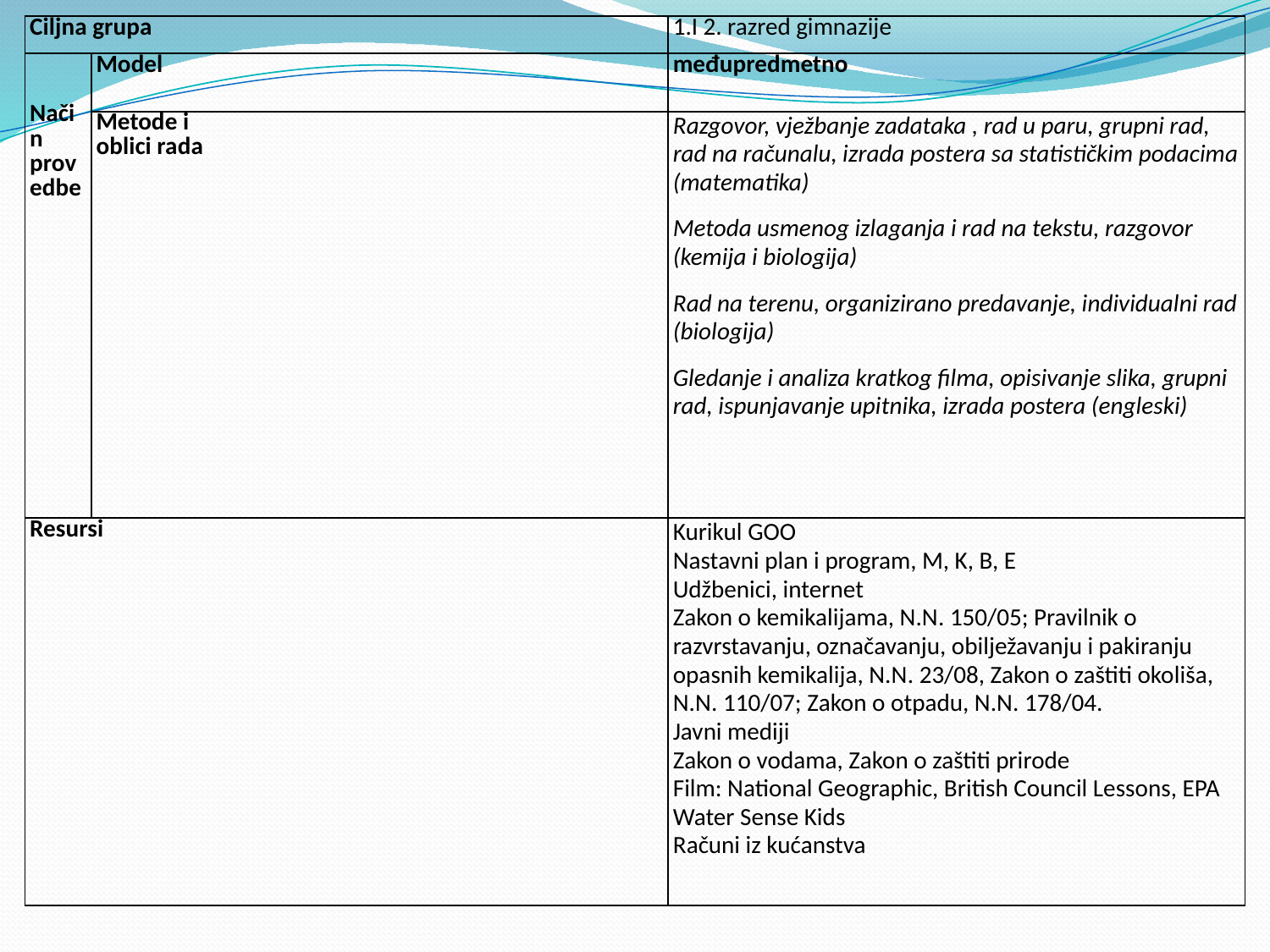

| Ciljna grupa |  | 1.I 2. razred gimnazije |
| --- | --- | --- |
| Način provedbe | Model | međupredmetno |
|  | Metode i oblici rada | Razgovor, vježbanje zadataka , rad u paru, grupni rad, rad na računalu, izrada postera sa statističkim podacima (matematika) Metoda usmenog izlaganja i rad na tekstu, razgovor (kemija i biologija) Rad na terenu, organizirano predavanje, individualni rad (biologija) Gledanje i analiza kratkog filma, opisivanje slika, grupni rad, ispunjavanje upitnika, izrada postera (engleski) |
| Resursi |  | Kurikul GOO Nastavni plan i program, M, K, B, E Udžbenici, internet Zakon o kemikalijama, N.N. 150/05; Pravilnik o razvrstavanju, označavanju, obilježavanju i pakiranju opasnih kemikalija, N.N. 23/08, Zakon o zaštiti okoliša, N.N. 110/07; Zakon o otpadu, N.N. 178/04. Javni mediji Zakon o vodama, Zakon o zaštiti prirode Film: National Geographic, British Council Lessons, EPA Water Sense Kids Računi iz kućanstva |
#